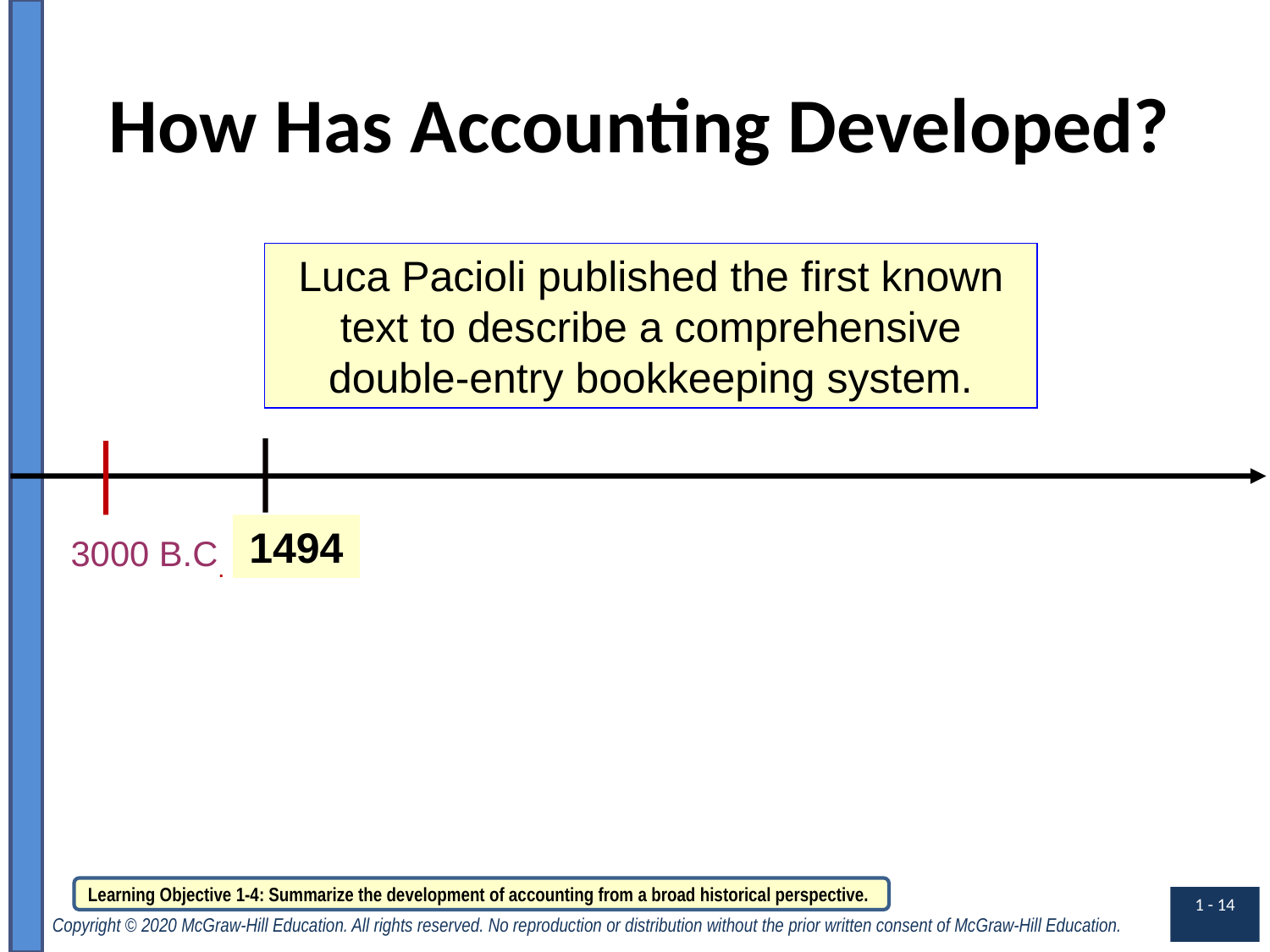

# How Has Accounting Developed?
Luca Pacioli published the first known text to describe a comprehensive double-entry bookkeeping system.

1494
3000 B.C.
Learning Objective 1-4: Summarize the development of accounting from a broad historical perspective.